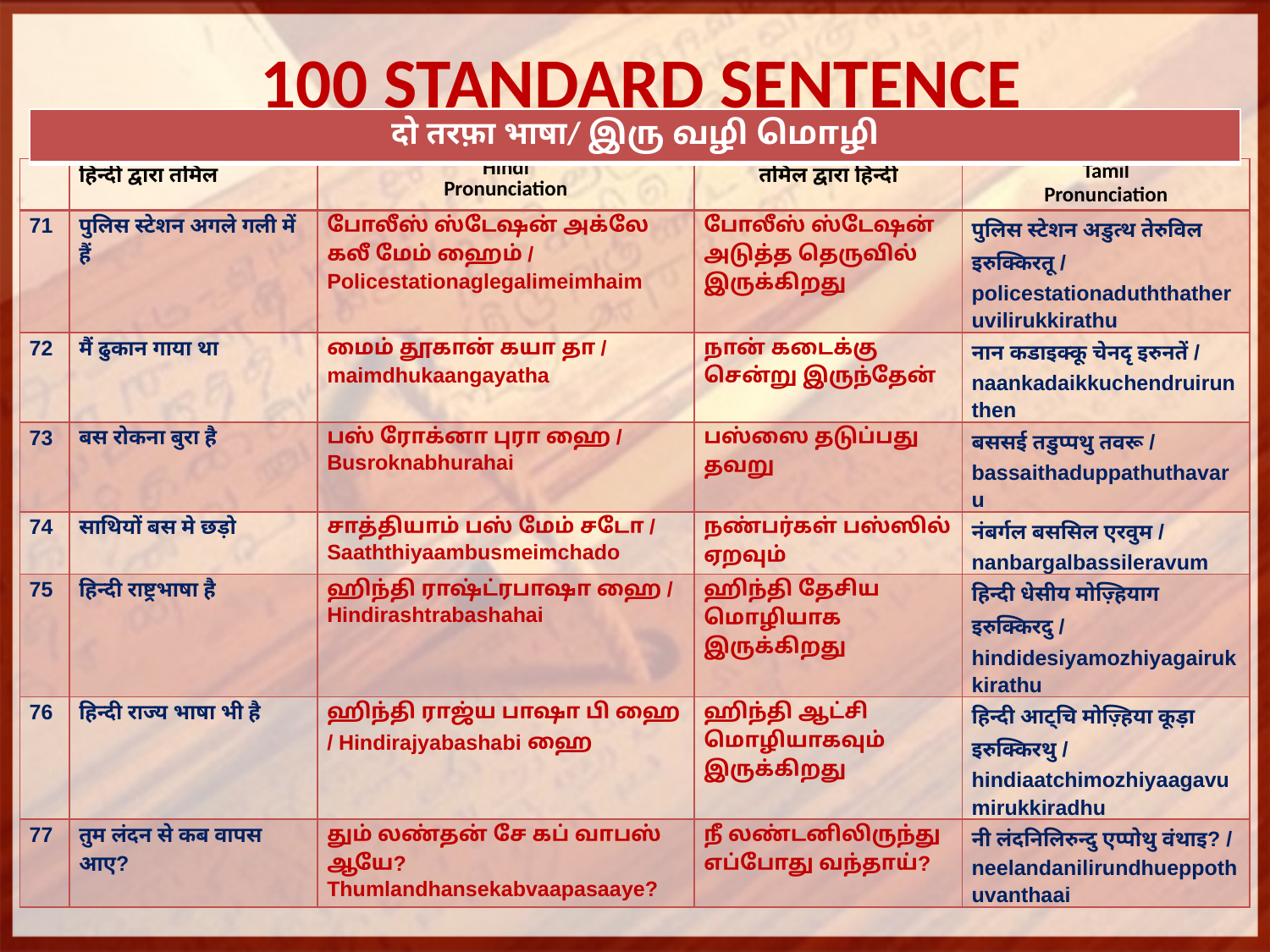

# 100 STANDARD SENTENCE
| दो तरफ़ा भाषा/ இரு வழி மொழி |
| --- |
|  | हिन्दी द्वारा तमिल | Hindi Pronunciation | तमिल द्वारा हिन्दी | Tamil Pronunciation |
| --- | --- | --- | --- | --- |
| 71 | पुलिस स्टेशन अगले गली में हैं | போலீஸ் ஸ்டேஷன் அக்லே கலீ மேம் ஹைம் / Policestationaglegalimeimhaim | போலீஸ் ஸ்டேஷன் அடுத்த தெருவில் இருக்கிறது | पुलिस स्टेशन अडुत्थ तेरुविल इरुक्किरतू / policestationaduththatheruvilirukkirathu |
| 72 | मैं ढुकान गाया था | மைம் தூகான் கயா தா / maimdhukaangayatha | நான் கடைக்கு சென்று இருந்தேன் | नान कडाइक्कू चेनदृ इरुनतें / naankadaikkuchendruirunthen |
| 73 | बस रोकना बुरा है | பஸ் ரோக்னா புரா ஹை / Busroknabhurahai | பஸ்ஸை தடுப்பது தவறு | बससई तडुप्पथु तवरू / bassaithaduppathuthavaru |
| 74 | साथियों बस मे छड़ो | சாத்தியாம் பஸ் மேம் சடோ / Saaththiyaambusmeimchado | நண்பர்கள் பஸ்ஸில் ஏறவும் | नंबर्गल बससिल एरवुम / nanbargalbassileravum |
| 75 | हिन्दी राष्ट्रभाषा है | ஹிந்தி ராஷ்ட்ரபாஷா ஹை / Hindirashtrabashahai | ஹிந்தி தேசிய மொழியாக இருக்கிறது | हिन्दी धेसीय मोज़्हियाग इरुक्किरदु / hindidesiyamozhiyagairukkirathu |
| 76 | हिन्दी राज्य भाषा भी है | ஹிந்தி ராஜ்ய பாஷா பி ஹை / Hindirajyabashabi ஹை | ஹிந்தி ஆட்சி மொழியாகவும் இருக்கிறது | हिन्दी आट्चि मोज़्हिया कूड़ा इरुक्किरथु / hindiaatchimozhiyaagavumirukkiradhu |
| 77 | तुम लंदन से कब वापस आए? | தும் லண்தன் சே கப் வாபஸ் ஆயே?Thumlandhansekabvaapasaaye? | நீ லண்டனிலிருந்து எப்போது வந்தாய்? | नी लंदनिलिरुन्दु एप्पोथु वंथाइ? / neelandanilirundhueppothuvanthaai |